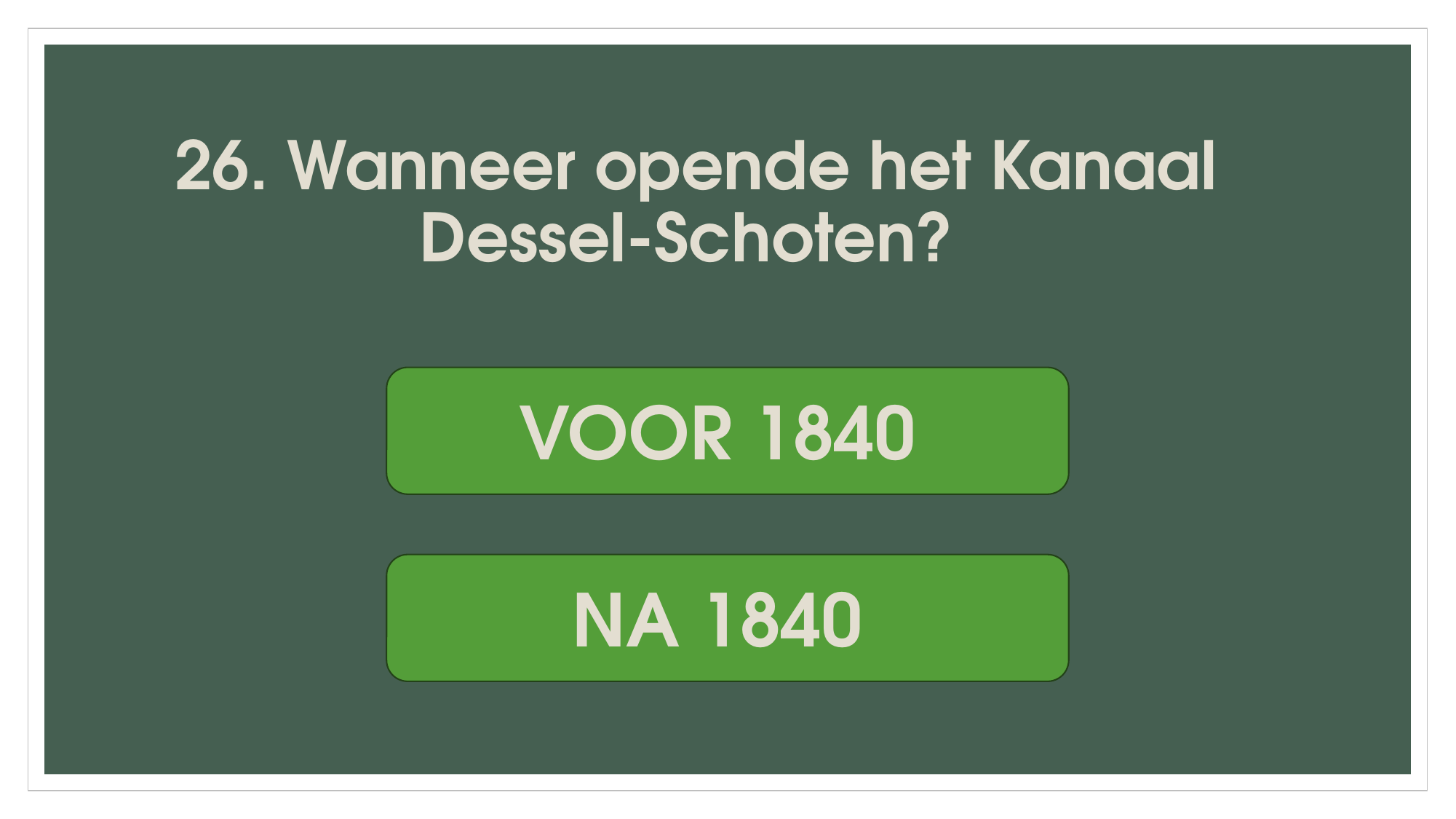

26. Wanneer opende het Kanaal Dessel-Schoten?
VOOR 1840
NA 1840